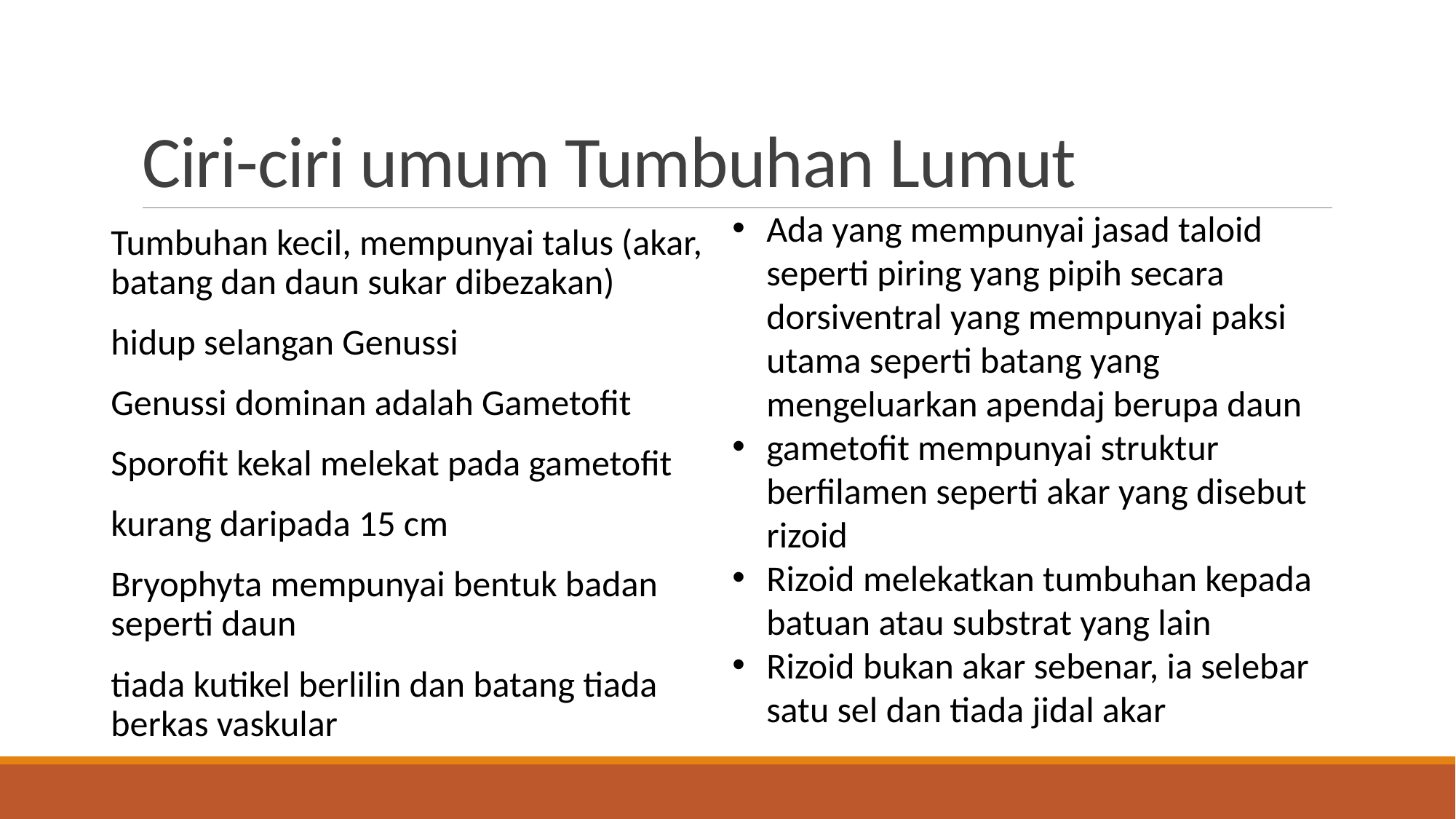

# Ciri-ciri umum Tumbuhan Lumut
Ada yang mempunyai jasad taloid seperti piring yang pipih secara dorsiventral yang mempunyai paksi utama seperti batang yang mengeluarkan apendaj berupa daun
gametofit mempunyai struktur berfilamen seperti akar yang disebut rizoid
Rizoid melekatkan tumbuhan kepada batuan atau substrat yang lain
Rizoid bukan akar sebenar, ia selebar satu sel dan tiada jidal akar
Tumbuhan kecil, mempunyai talus (akar, batang dan daun sukar dibezakan)
hidup selangan Genussi
Genussi dominan adalah Gametofit
Sporofit kekal melekat pada gametofit
kurang daripada 15 cm
Bryophyta mempunyai bentuk badan seperti daun
tiada kutikel berlilin dan batang tiada berkas vaskular